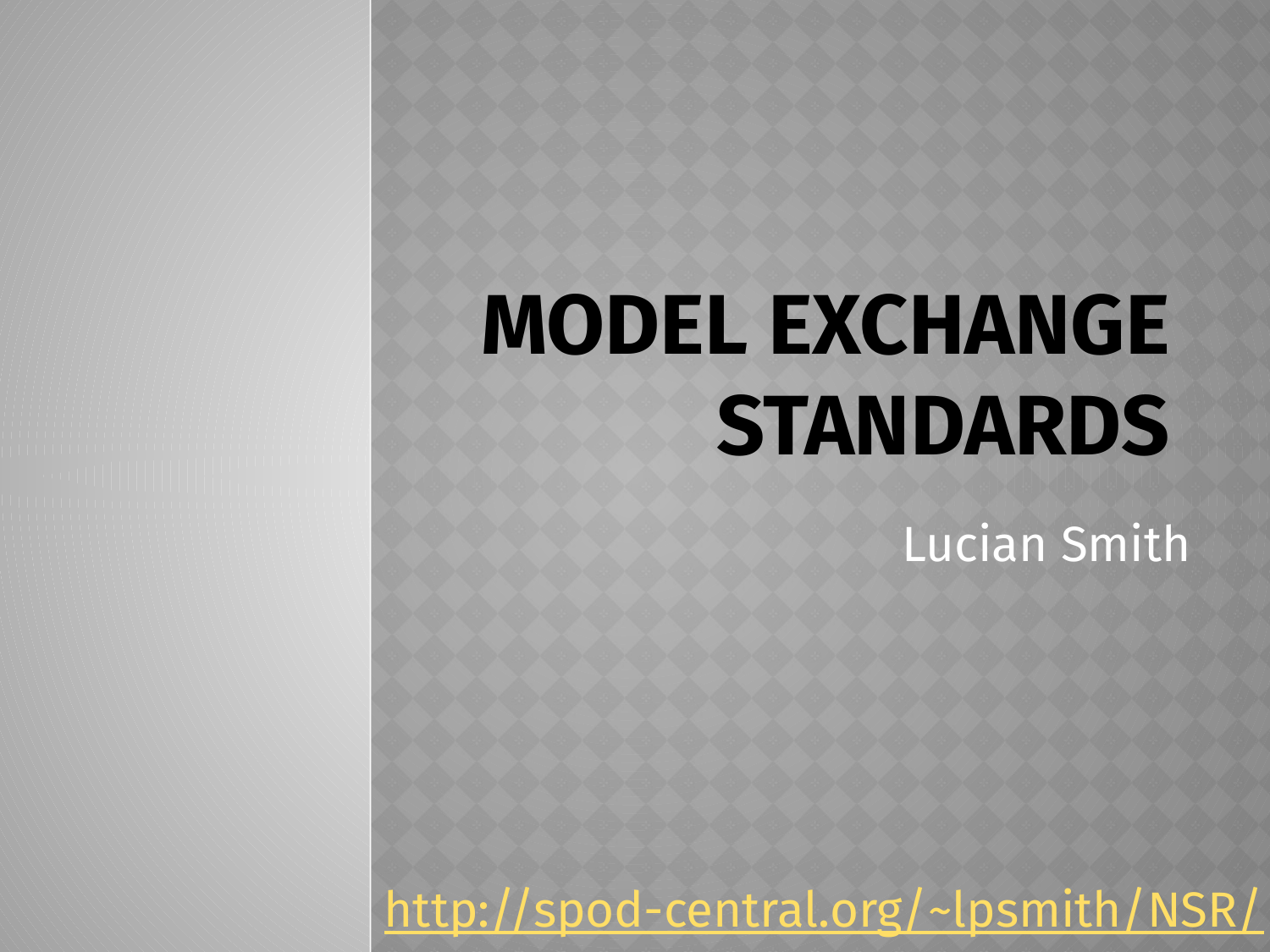

# Model Exchange Standards
Lucian Smith
http://spod-central.org/~lpsmith/NSR/